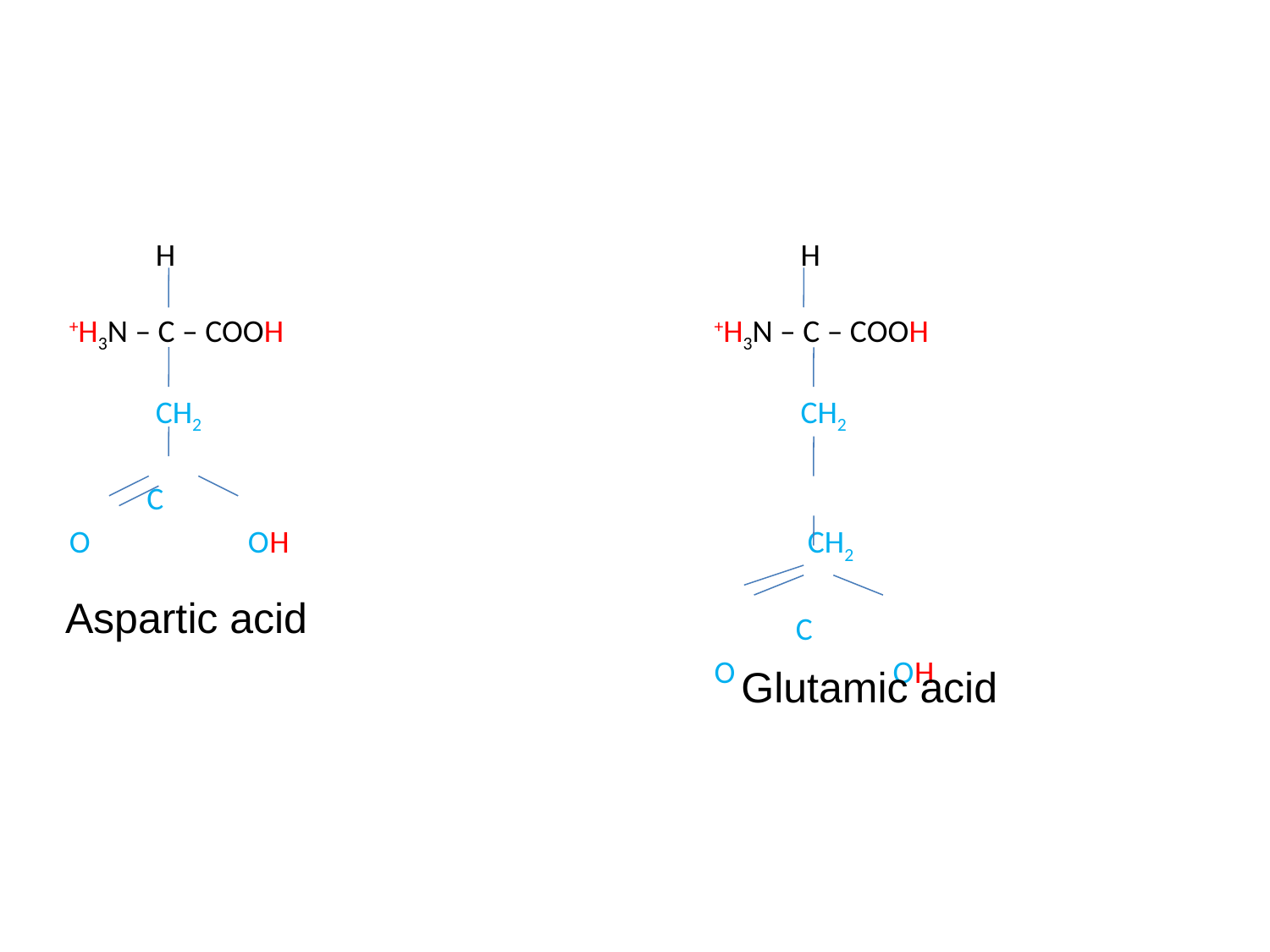

H

 +H3N – C – COOH

             CH2

                    C
 O                      OH

             H

 +H3N – C – COOH

             CH2

              CH2

                     C
 O                      OH

Aspartic acid
Glutamic acid